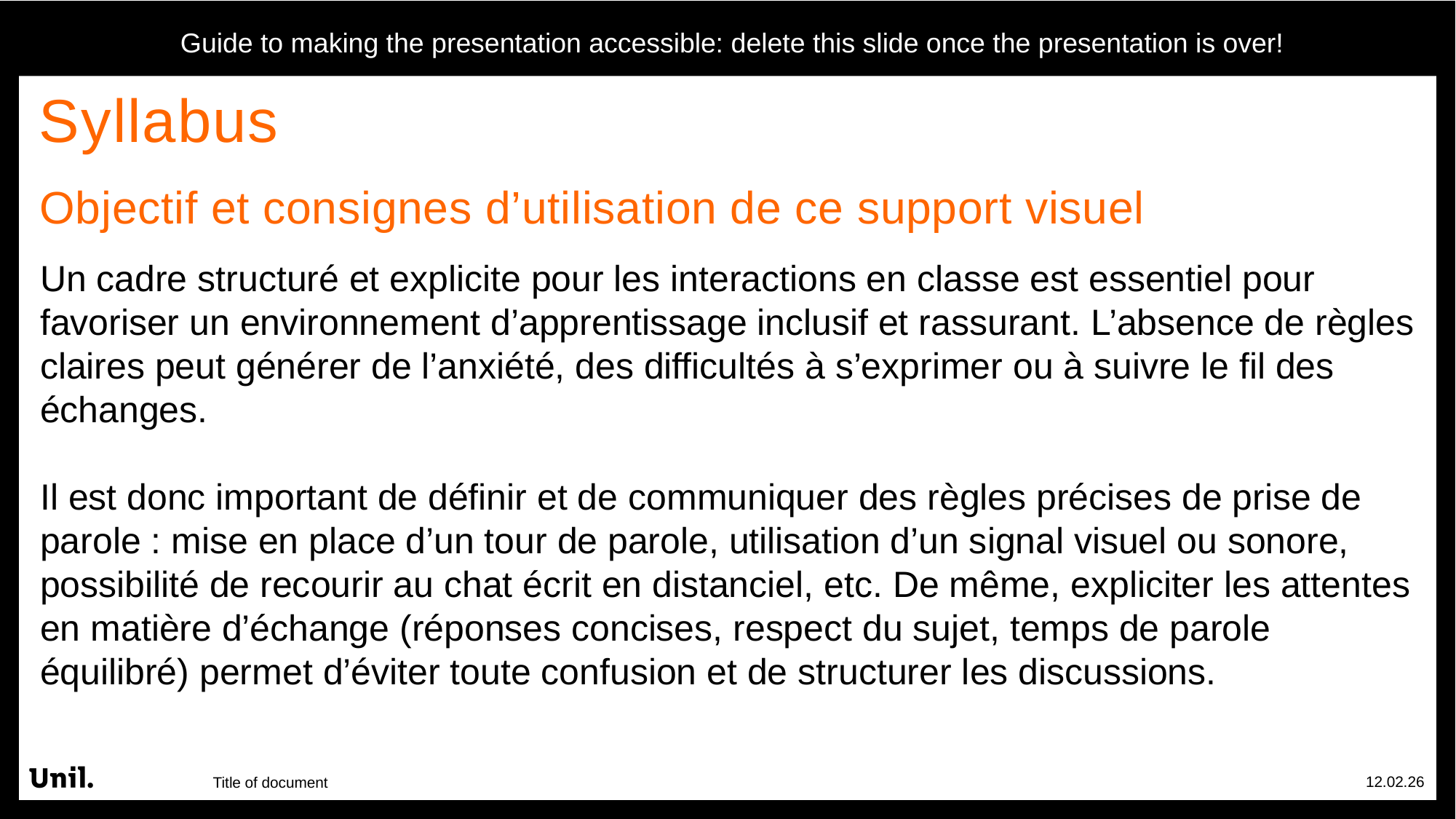

# Syllabus
​Objectif et consignes d’utilisation de ce support visuel​
Un cadre structuré et explicite pour les interactions en classe est essentiel pour favoriser un environnement d’apprentissage inclusif et rassurant. L’absence de règles claires peut générer de l’anxiété, des difficultés à s’exprimer ou à suivre le fil des échanges.​

Il est donc important de définir et de communiquer des règles précises de prise de parole : mise en place d’un tour de parole, utilisation d’un signal visuel ou sonore, possibilité de recourir au chat écrit en distanciel, etc. De même, expliciter les attentes en matière d’échange (réponses concises, respect du sujet, temps de parole équilibré) permet d’éviter toute confusion et de structurer les discussions.​
12.02.26
Title of document